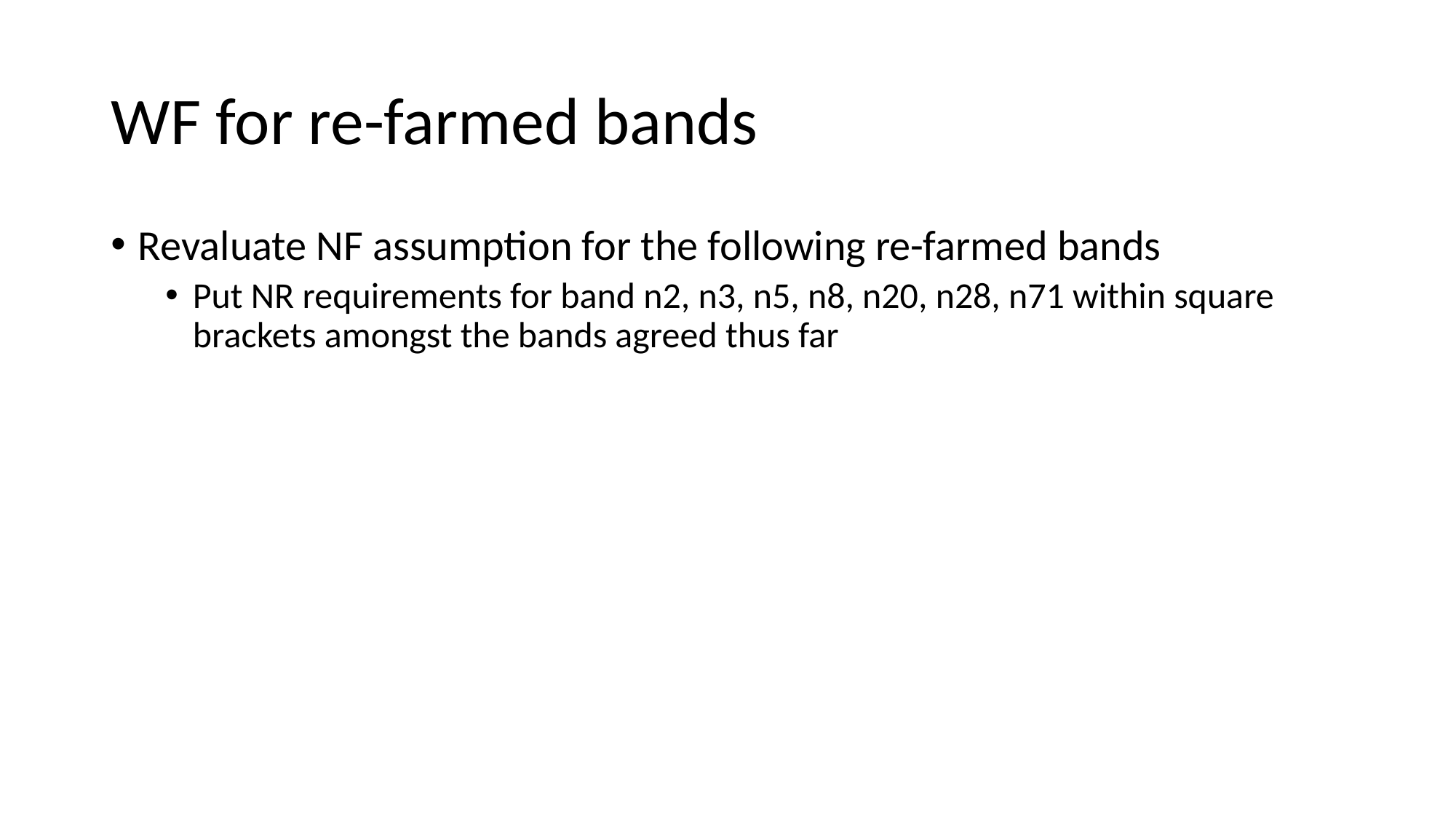

# WF for re-farmed bands
Revaluate NF assumption for the following re-farmed bands
Put NR requirements for band n2, n3, n5, n8, n20, n28, n71 within square brackets amongst the bands agreed thus far